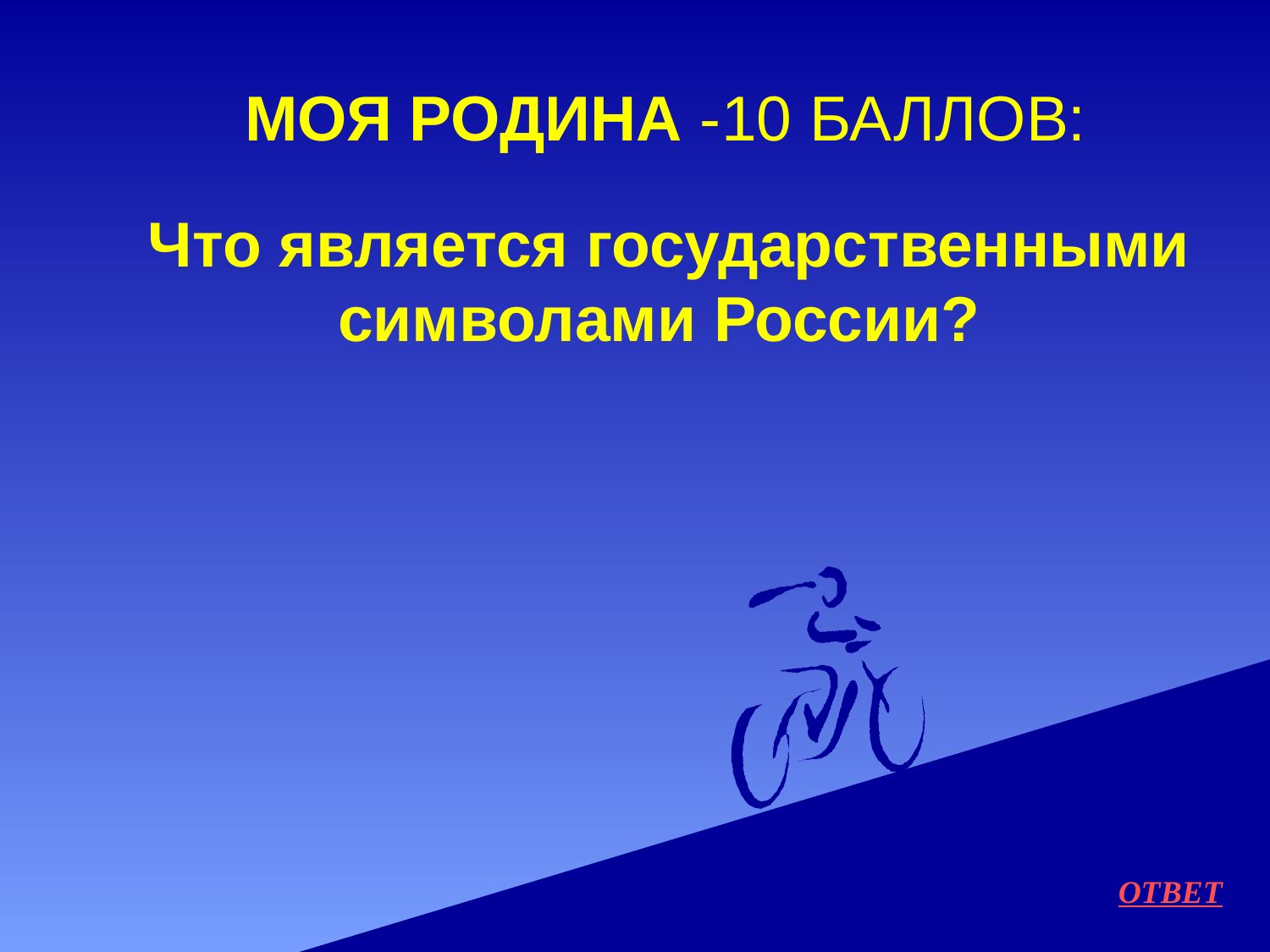

# Моя Родина -10 баллов:
	Что является государственными символами России?

ОТВЕТ